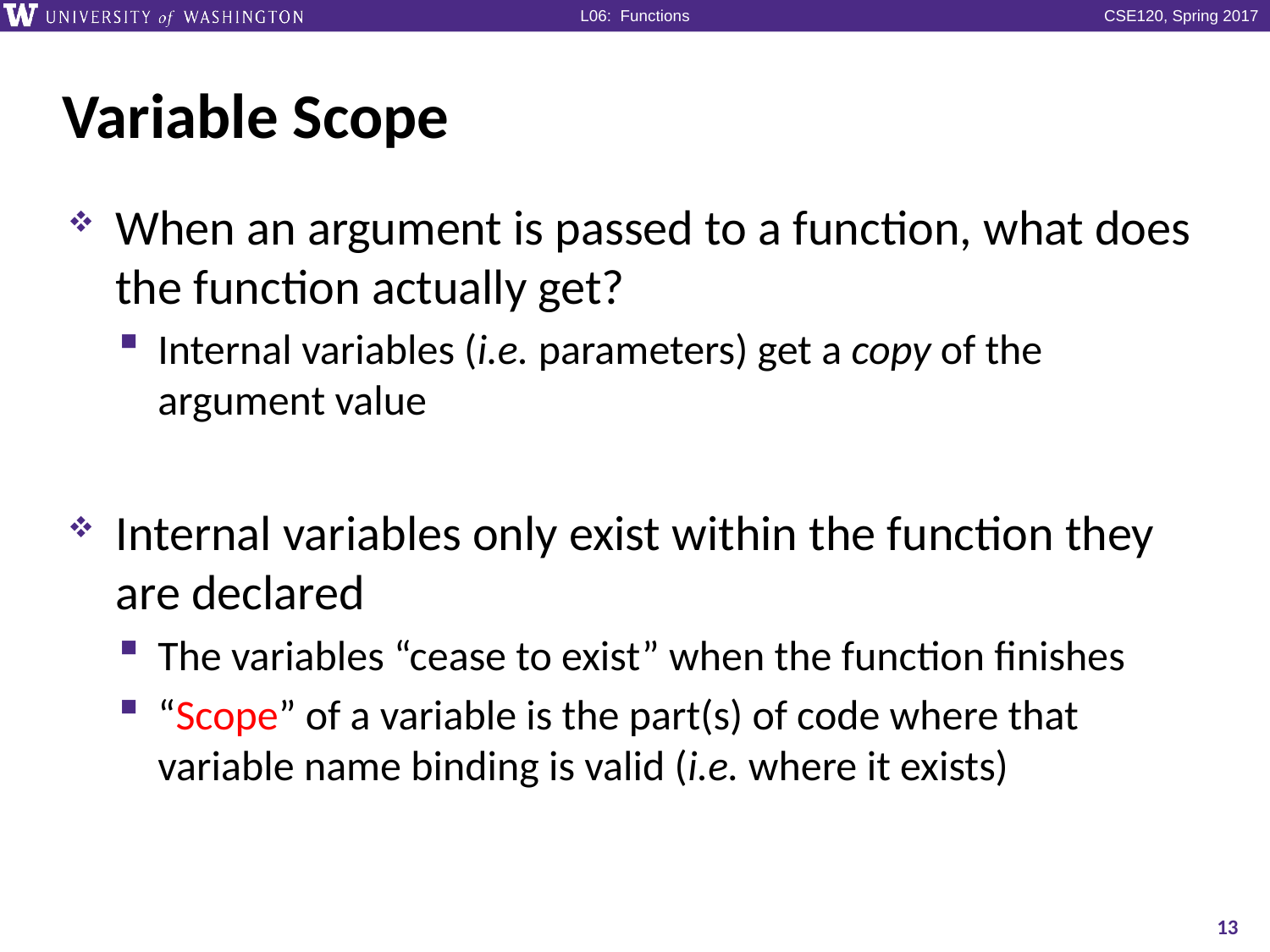

# Variable Scope
When an argument is passed to a function, what does the function actually get?
Internal variables (i.e. parameters) get a copy of the argument value

Internal variables only exist within the function they are declared
The variables “cease to exist” when the function finishes
“Scope” of a variable is the part(s) of code where that variable name binding is valid (i.e. where it exists)

13